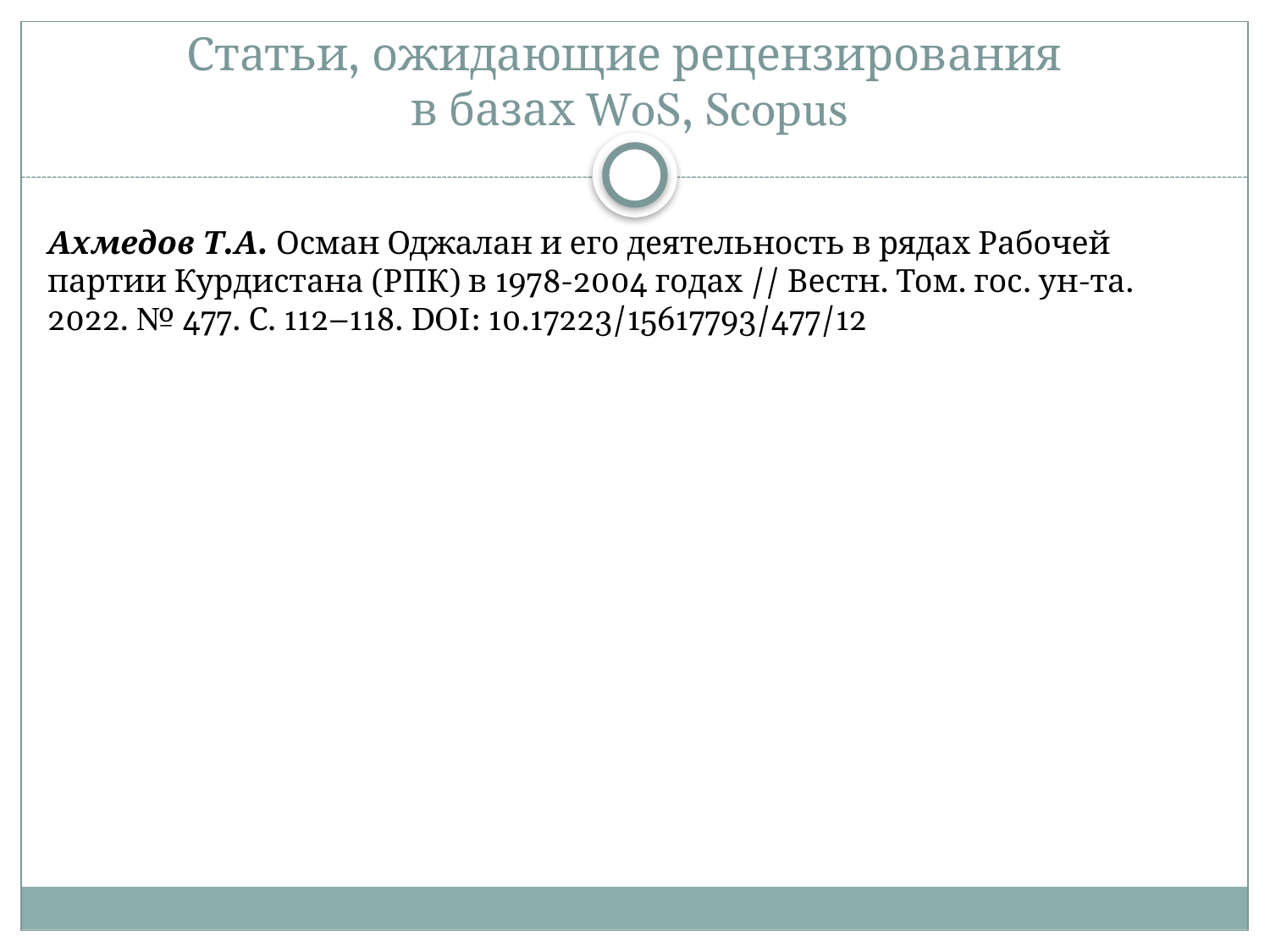

# Статьи, ожидающие рецензирования в базах WoS, Scopus
Ахмедов Т.А. Осман Оджалан и его деятельность в рядах Рабочей партии Курдистана (РПК) в 1978-2004 годах // Вестн. Том. гос. ун-та. 2022. № 477. С. 112–118. DOI: 10.17223/15617793/477/12